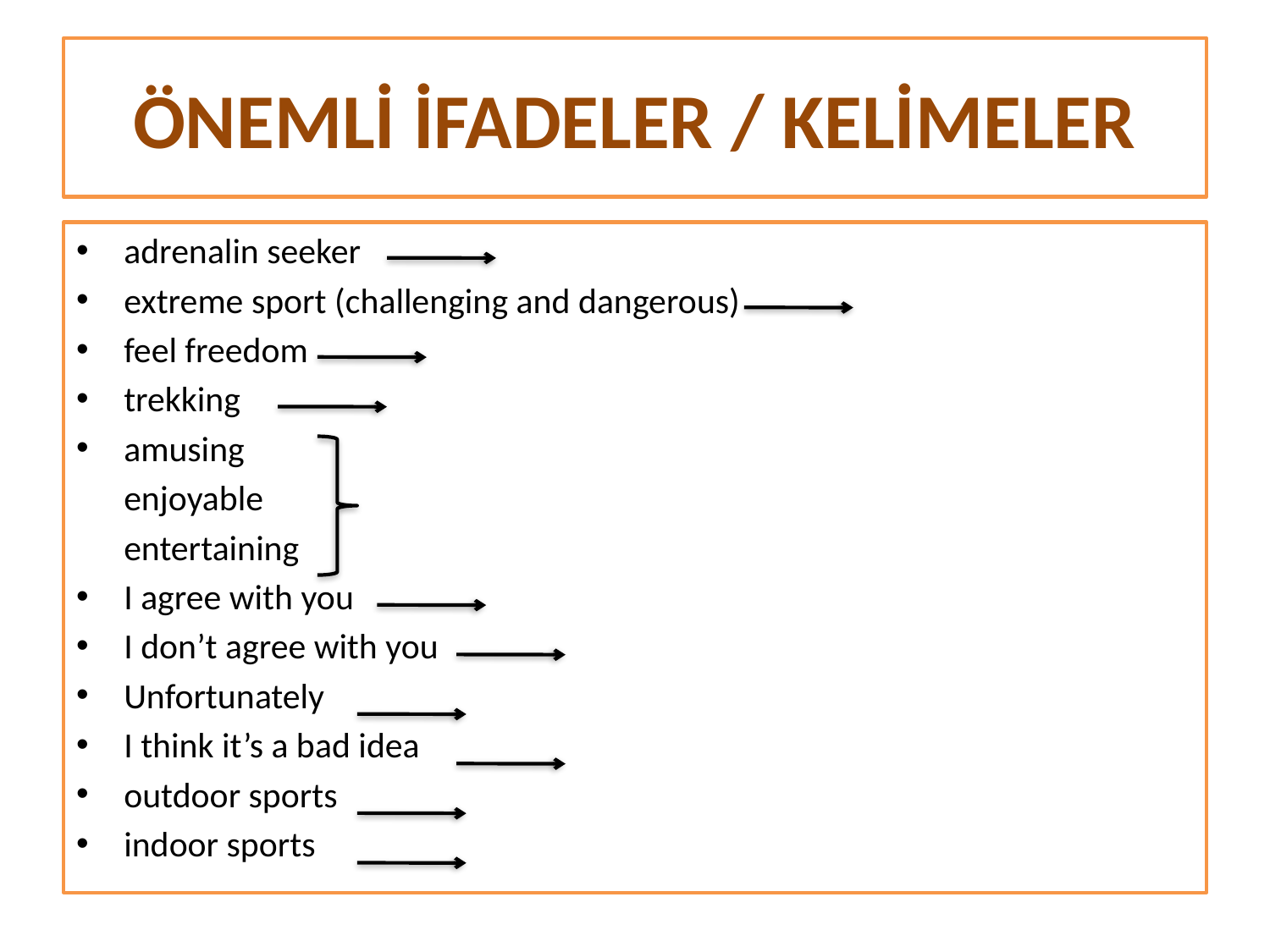

# ÖNEMLİ İFADELER / KELİMELER
adrenalin seeker
extreme sport (challenging and dangerous)
feel freedom
trekking
amusing
	enjoyable
	entertaining
I agree with you
I don’t agree with you
Unfortunately
I think it’s a bad idea
outdoor sports
indoor sports